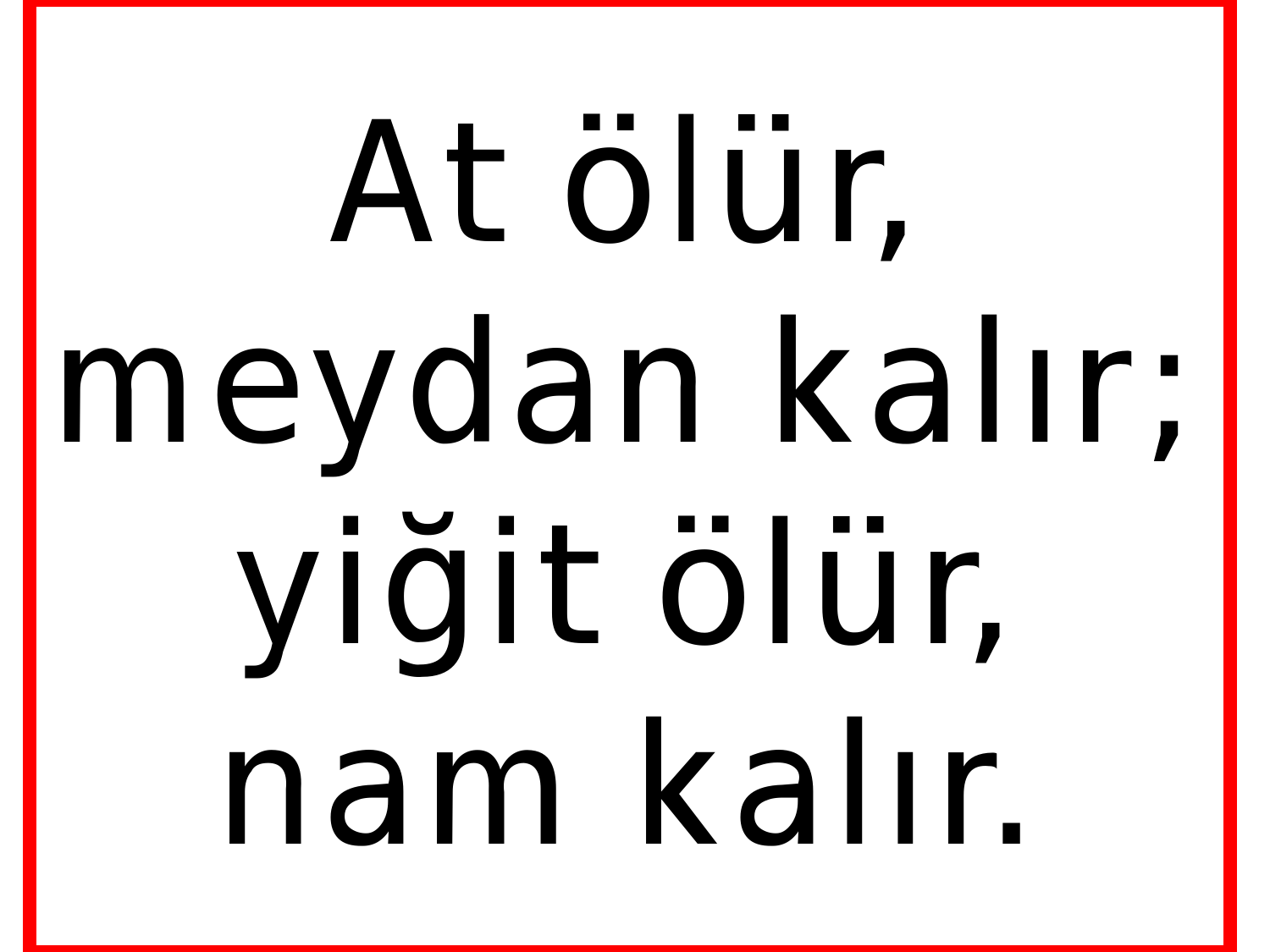

At ölür, meydan kalır; yiğit ölür, nam kalır.